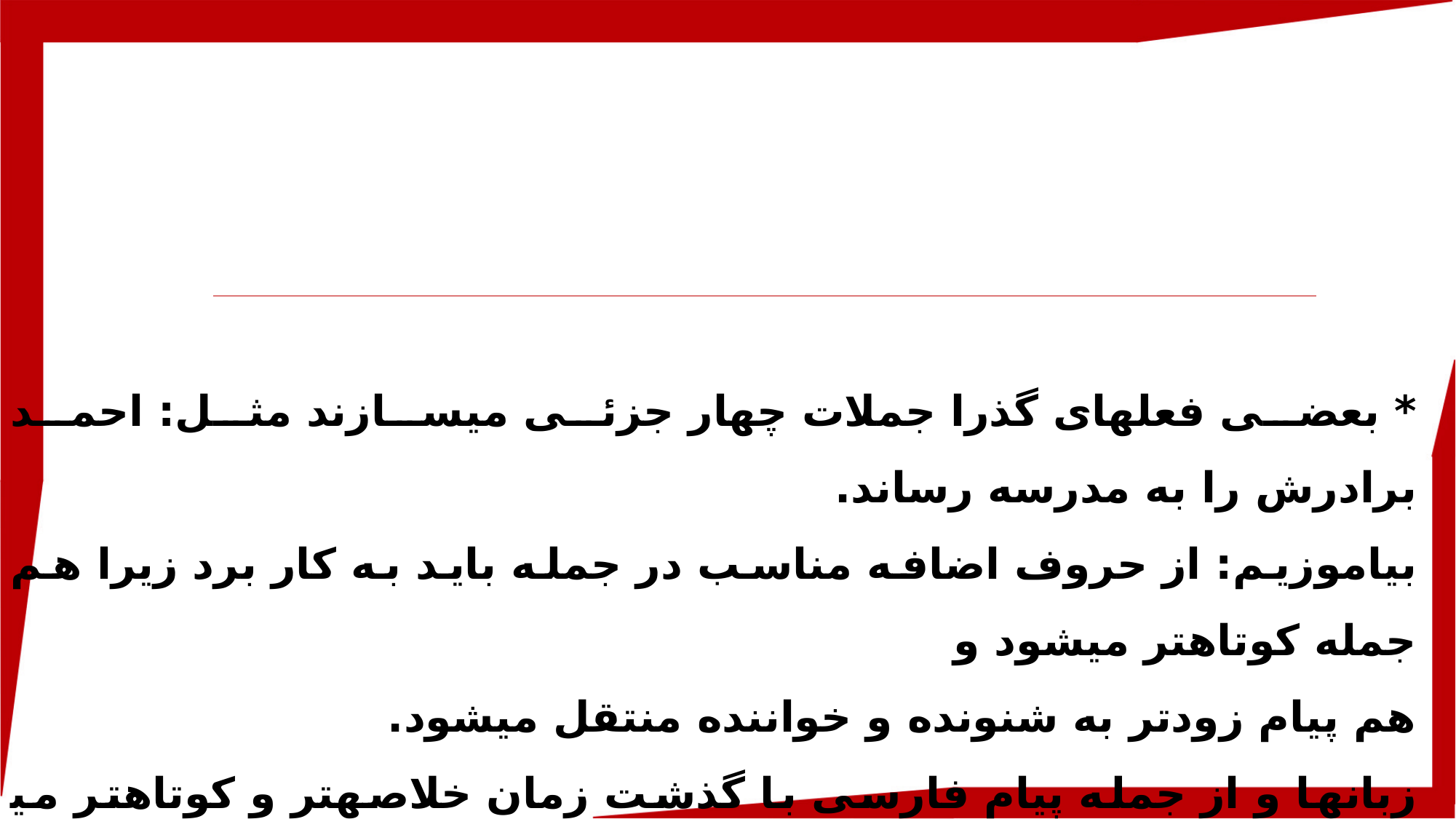

* بعضی فعل­های گذرا جملات چهار جزئی می­سازند مثل: احمد برادرش را به مدرسه رساند.
بیاموزیم: از حروف اضافه مناسب در جمله باید به کار برد زیرا هم جمله کوتاه­تر می­شود و
هم پیام زودتر به شنونده و خواننده منتقل می­شود.
زبان­ها و از جمله پیام فارسی با گذشت زمان خلاصه­تر و کوتاه­تر می­شود پس اقتضای زبان فارسی
امروز این است که از میان کلمات مترادف کلمه کوتاه­تر و ساده­تر را انتخاب می­کنیم: به وسیله ===> با